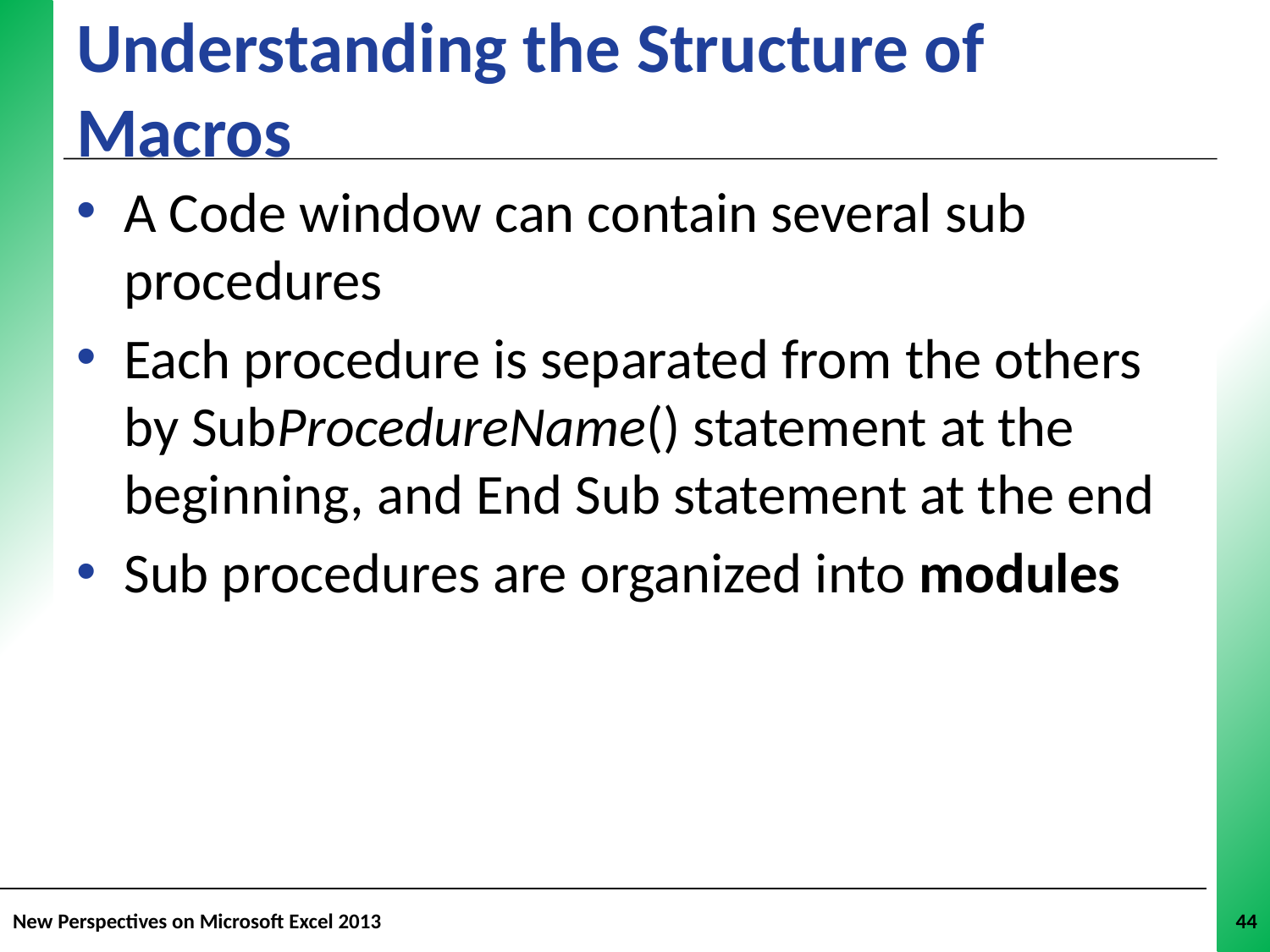

# Understanding the Structure of Macros
A Code window can contain several sub procedures
Each procedure is separated from the others by SubProcedureName() statement at the beginning, and End Sub statement at the end
Sub procedures are organized into modules
New Perspectives on Microsoft Excel 2013
44